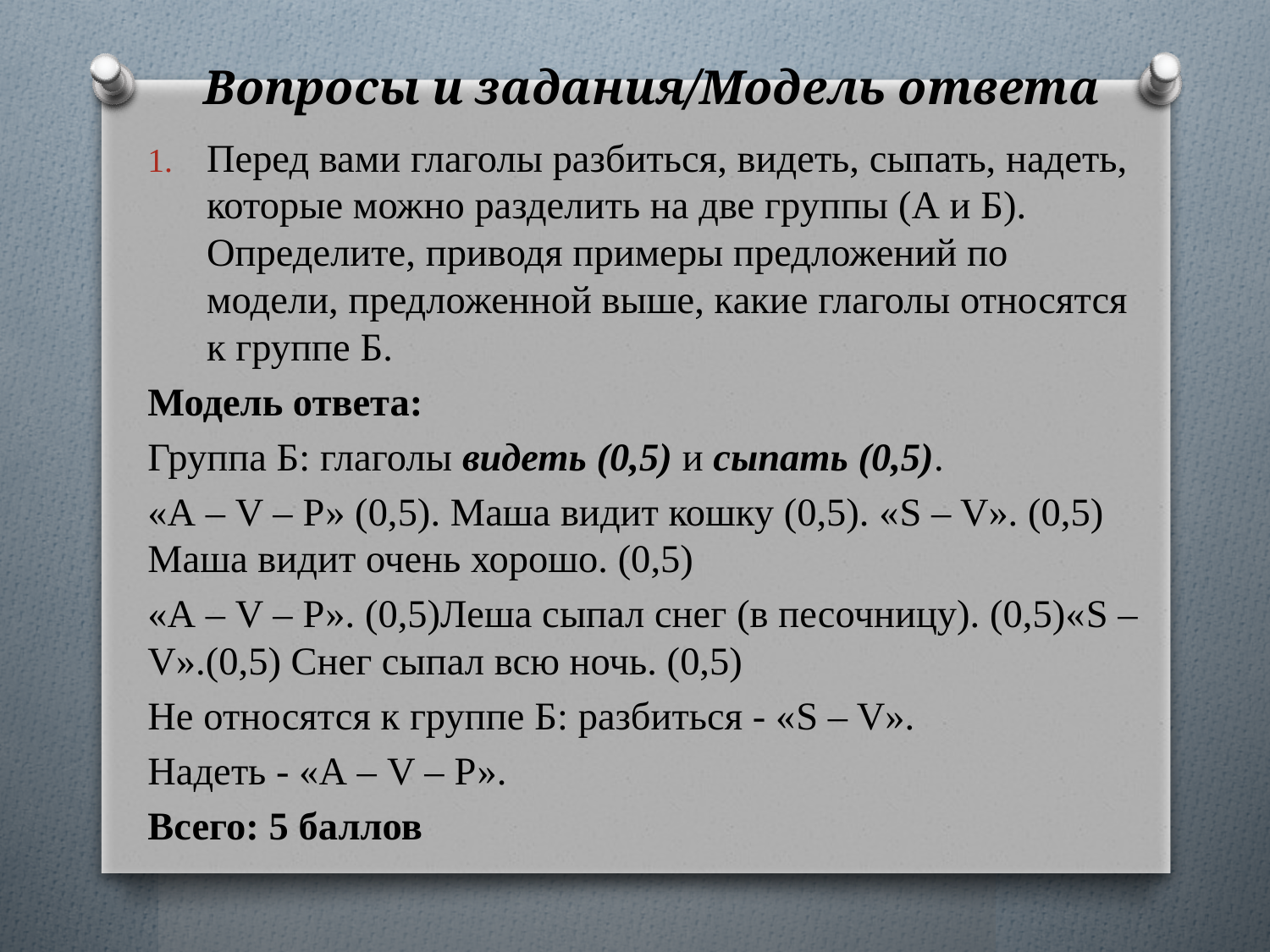

# Вопросы и задания/Модель ответа
Перед вами глаголы разбиться, видеть, сыпать, надеть, которые можно разделить на две группы (А и Б). Определите, приводя примеры предложений по модели, предложенной выше, какие глаголы относятся к группе Б.
Модель ответа:
Группа Б: глаголы видеть (0,5) и сыпать (0,5).
«А – V – Р» (0,5). Маша видит кошку (0,5). «S – V». (0,5) Маша видит очень хорошо. (0,5)
«А – V – Р». (0,5)Леша сыпал снег (в песочницу). (0,5)«S – V».(0,5) Снег сыпал всю ночь. (0,5)
Не относятся к группе Б: разбиться - «S – V».
Надеть - «А – V – Р».
Всего: 5 баллов